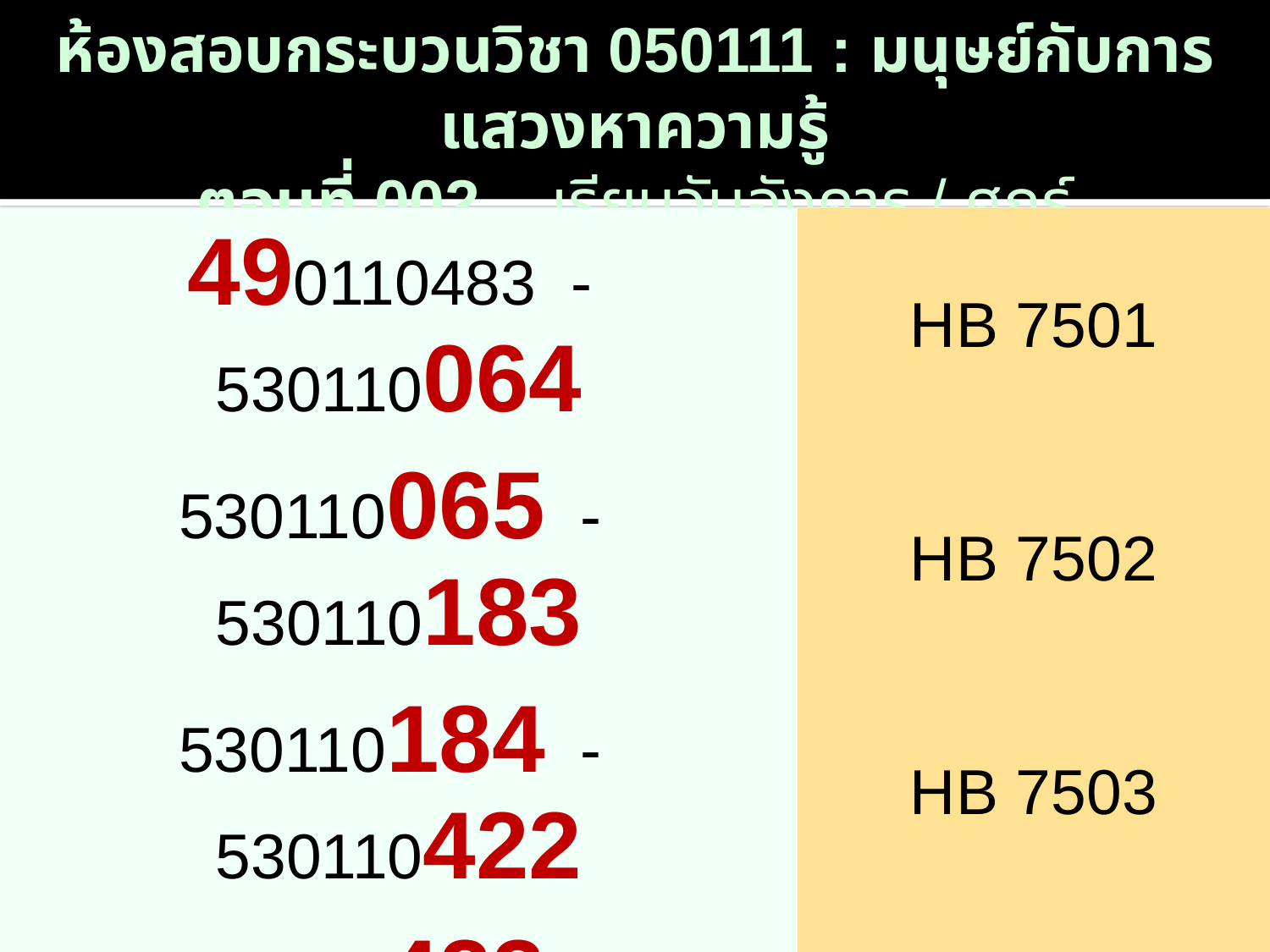

ห้องสอบกระบวนวิชา 050111 : มนุษย์กับการแสวงหาความรู้
ตอนที่ 002    เรียนวันอังคาร / ศุกร์
| 490110483 - 530110064 | HB 7501 |
| --- | --- |
| 530110065 - 530110183 | HB 7502 |
| 530110184 - 530110422 | HB 7503 |
| 530110423 - 530110316 | HB 7504 |